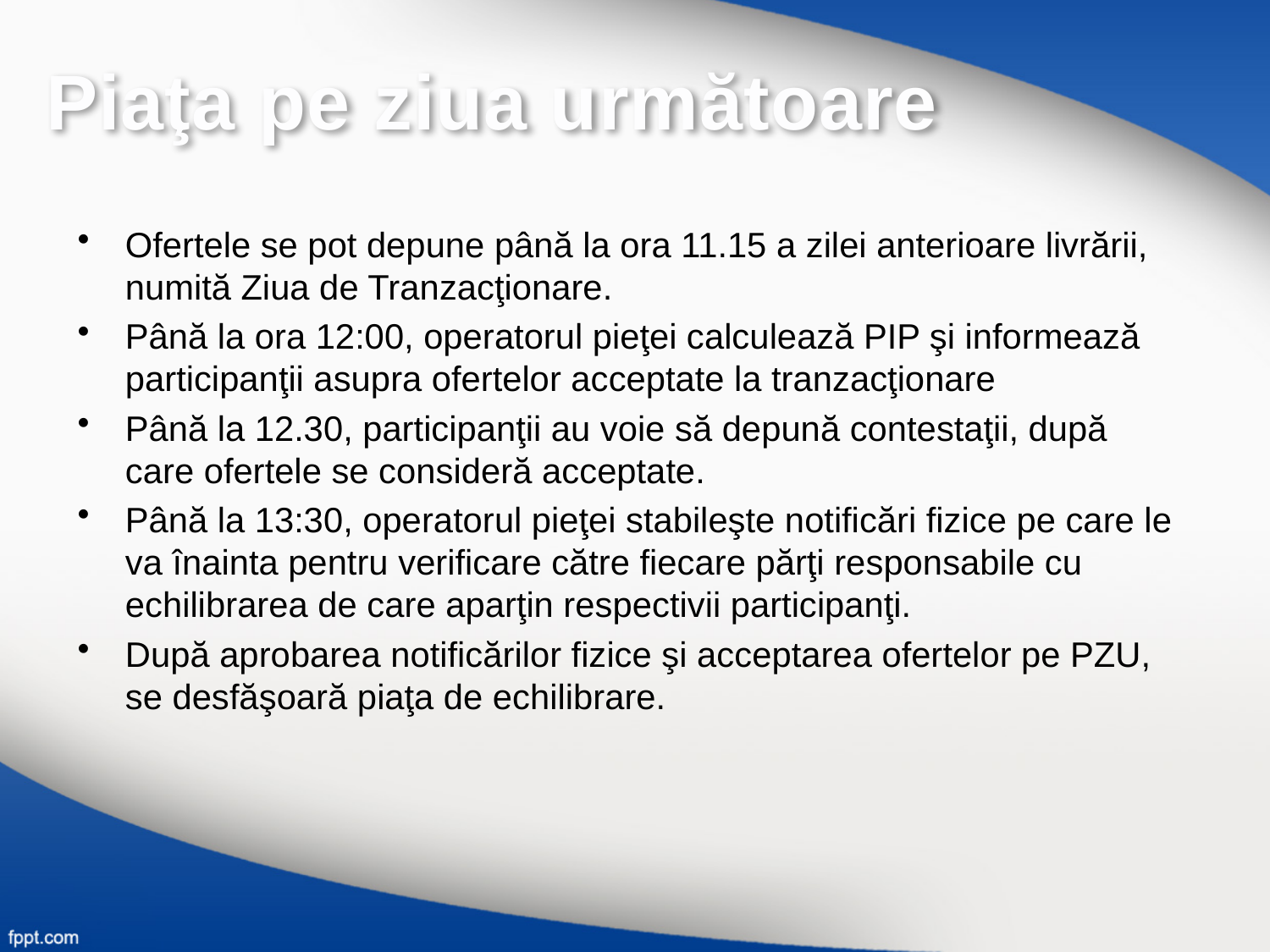

Piaţa pe ziua următoare
Ofertele se pot depune până la ora 11.15 a zilei anterioare livrării, numită Ziua de Tranzacţionare.
Până la ora 12:00, operatorul pieţei calculează PIP şi informează participanţii asupra ofertelor acceptate la tranzacţionare
Până la 12.30, participanţii au voie să depună contestaţii, după care ofertele se consideră acceptate.
Până la 13:30, operatorul pieţei stabileşte notificări fizice pe care le va înainta pentru verificare către fiecare părţi responsabile cu echilibrarea de care aparţin respectivii participanţi.
După aprobarea notificărilor fizice şi acceptarea ofertelor pe PZU, se desfăşoară piaţa de echilibrare.